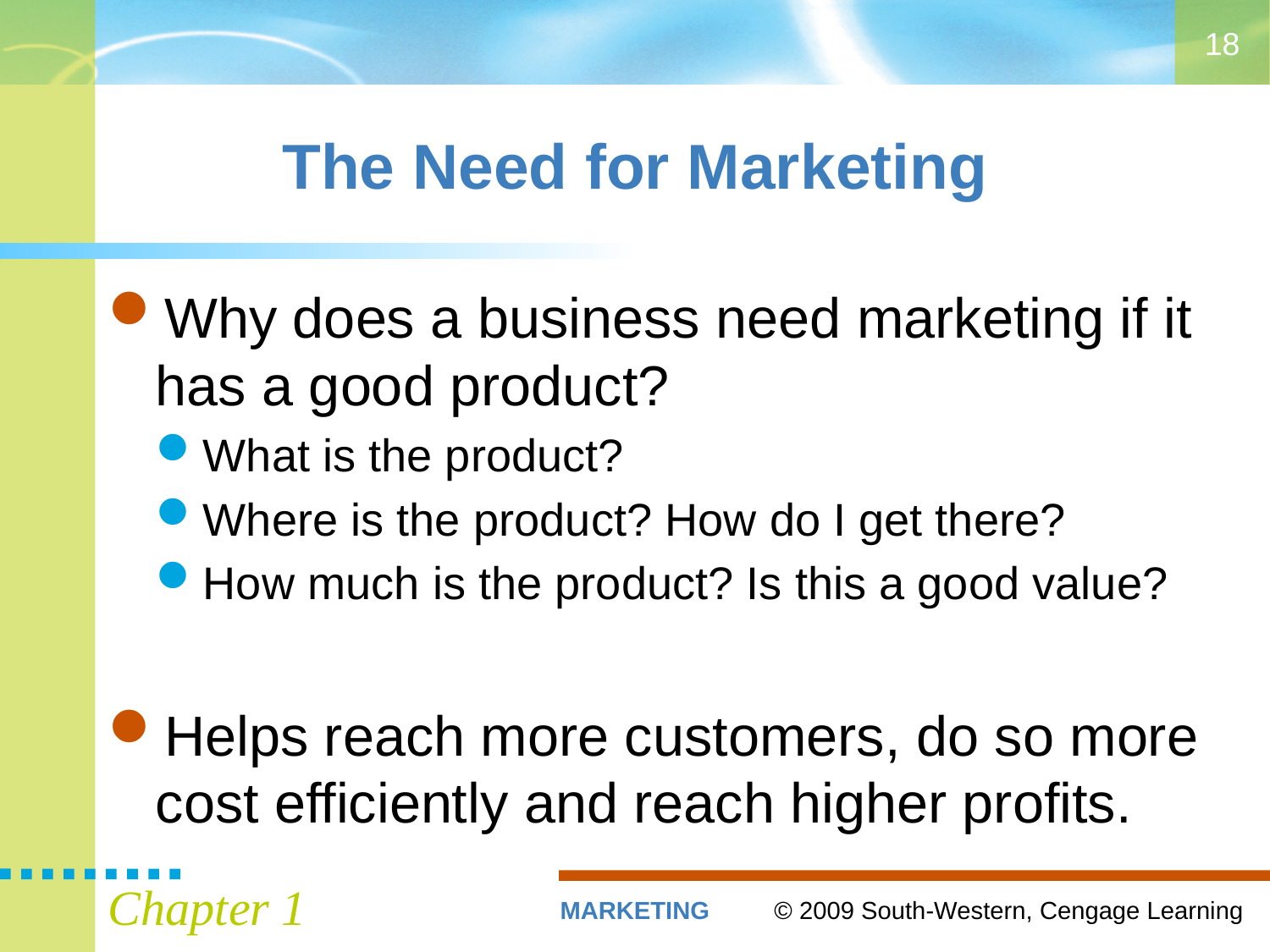

18
# The Need for Marketing
Why does a business need marketing if it has a good product?
What is the product?
Where is the product? How do I get there?
How much is the product? Is this a good value?

Helps reach more customers, do so more cost efficiently and reach higher profits.
Chapter 1